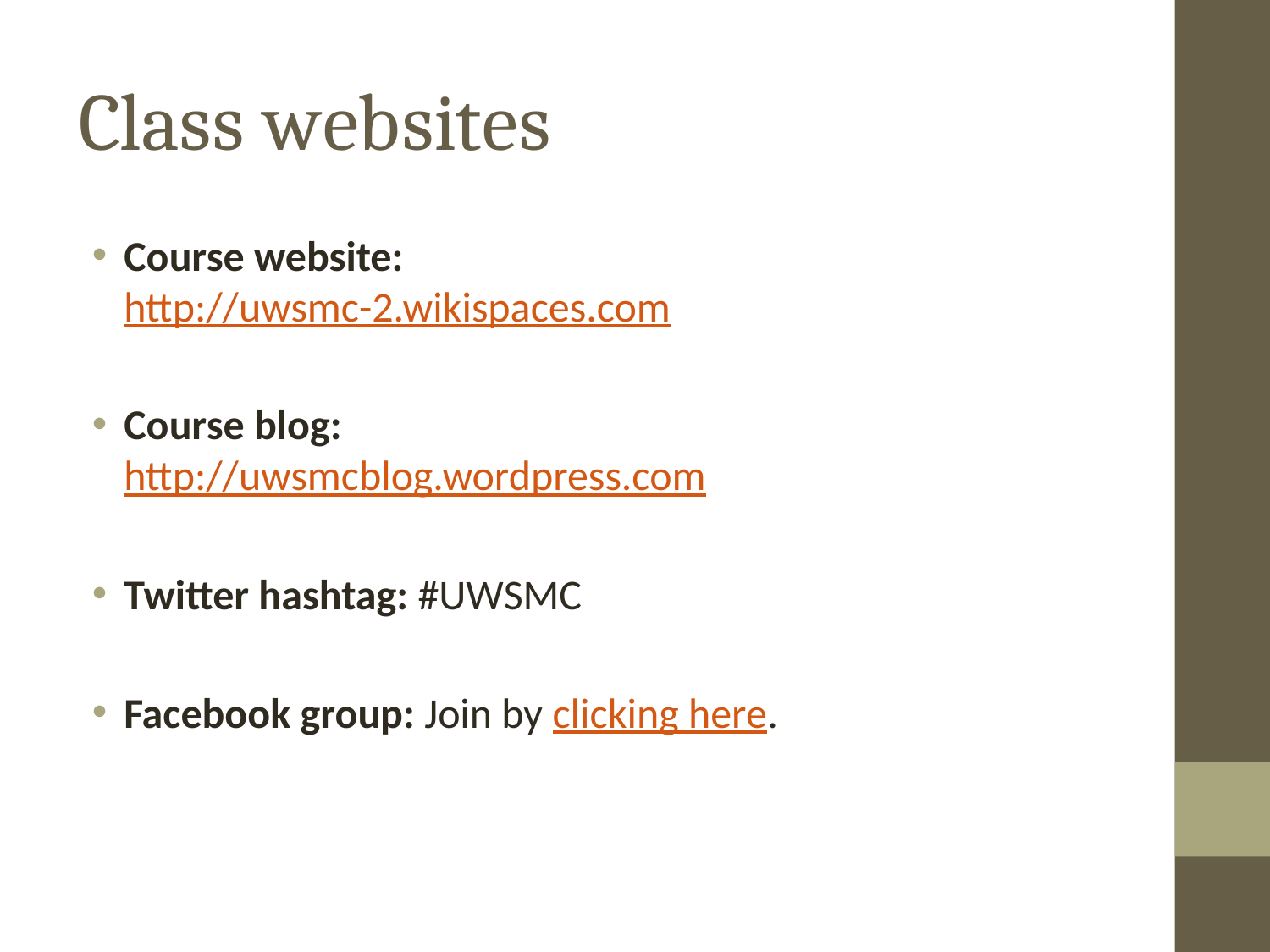

# Class websites
Course website:
http://uwsmc-2.wikispaces.com

Course blog:
http://uwsmcblog.wordpress.com

Twitter hashtag: #UWSMC

Facebook group: Join by clicking here.